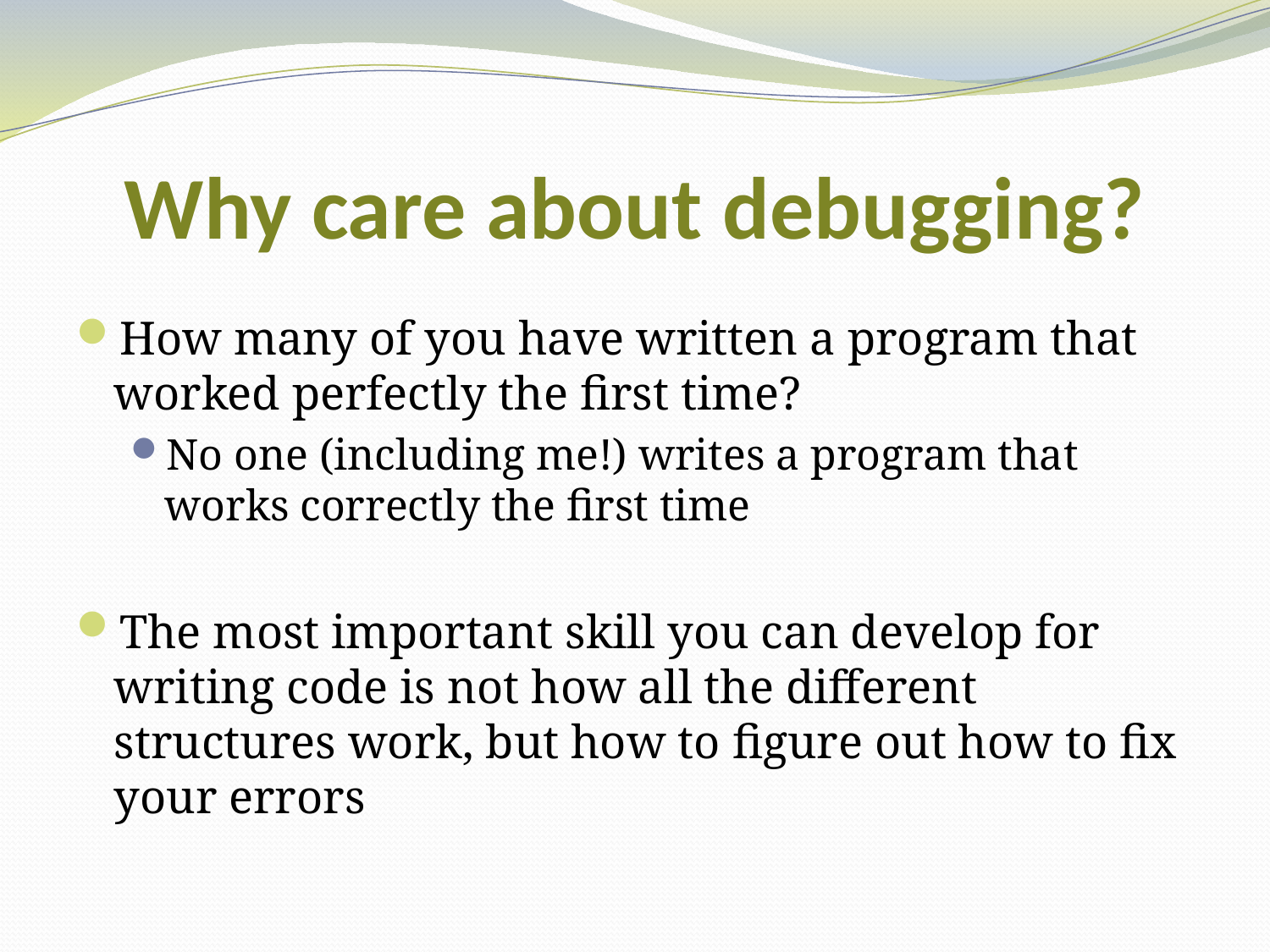

# Why care about debugging?
How many of you have written a program that worked perfectly the first time?
No one (including me!) writes a program that works correctly the first time

The most important skill you can develop for writing code is not how all the different structures work, but how to figure out how to fix your errors